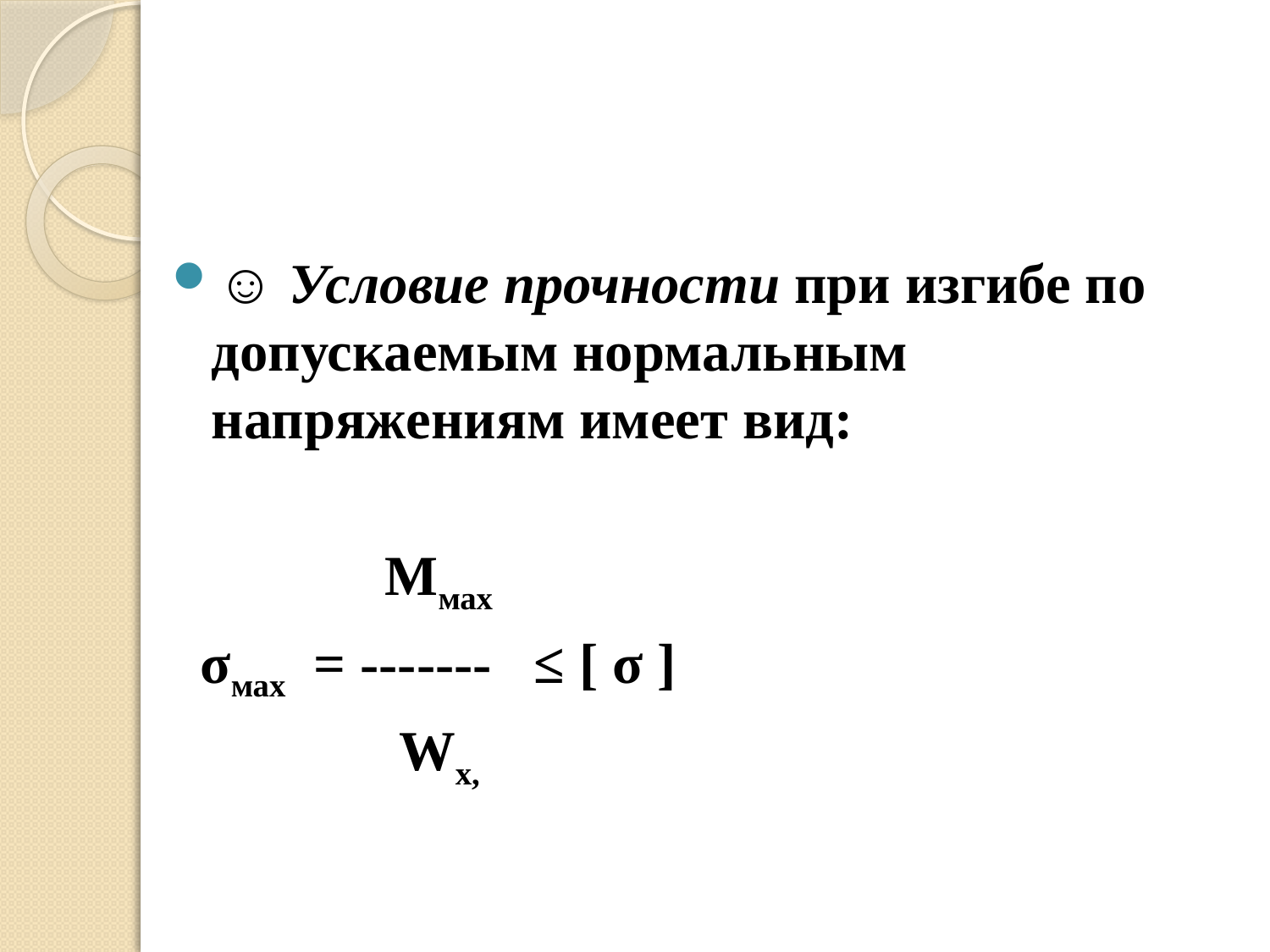

#

☺ Условие прочности при изгибе по допускаемым нормальным напряжениям имеет вид:

               Ммах
  σмах  = -------   ≤ [ σ ]
                Wх,